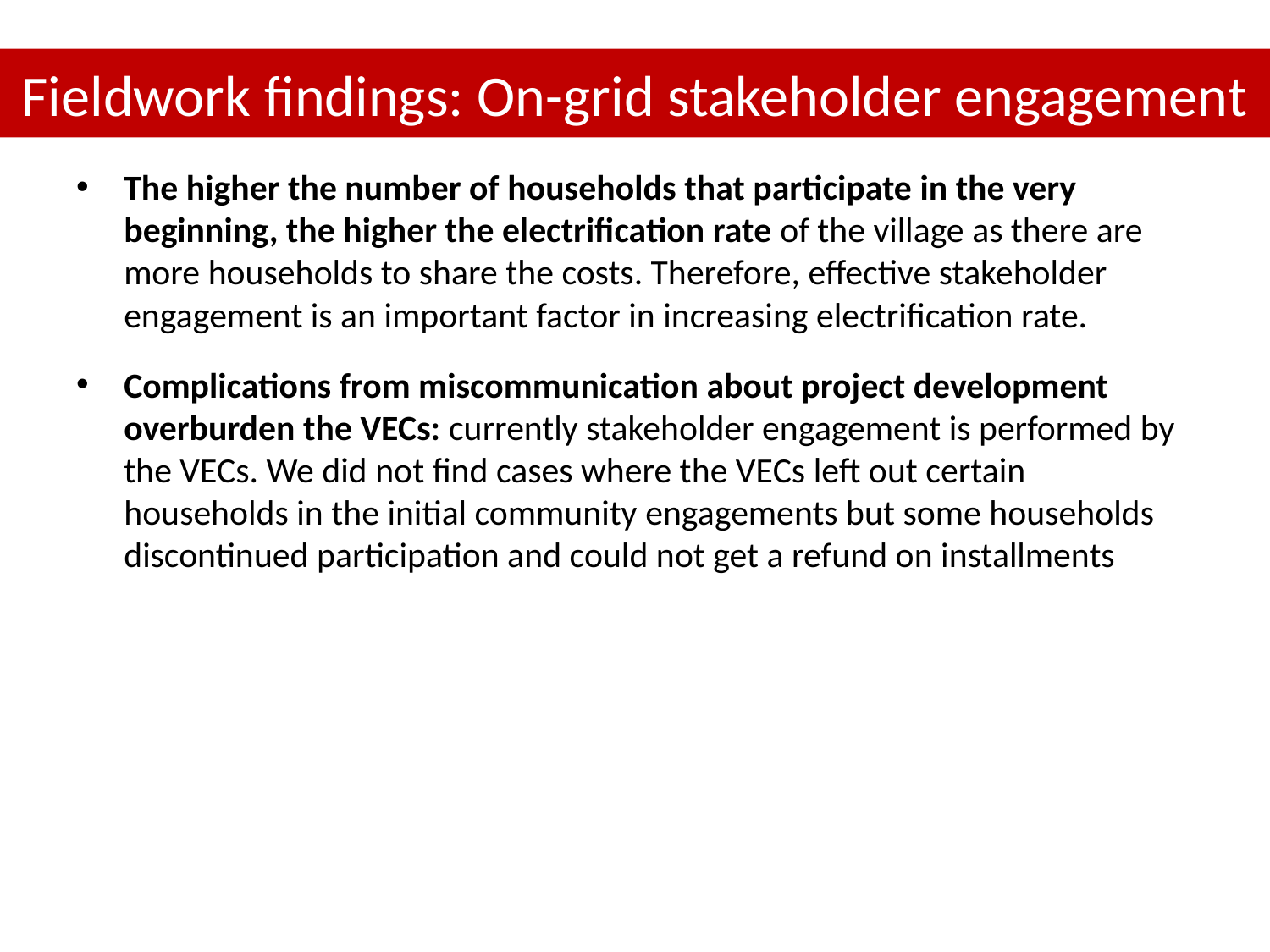

# Fieldwork findings: On-grid stakeholder engagement
The higher the number of households that participate in the very beginning, the higher the electrification rate of the village as there are more households to share the costs. Therefore, effective stakeholder engagement is an important factor in increasing electrification rate.
Complications from miscommunication about project development overburden the VECs: currently stakeholder engagement is performed by the VECs. We did not find cases where the VECs left out certain households in the initial community engagements but some households discontinued participation and could not get a refund on installments